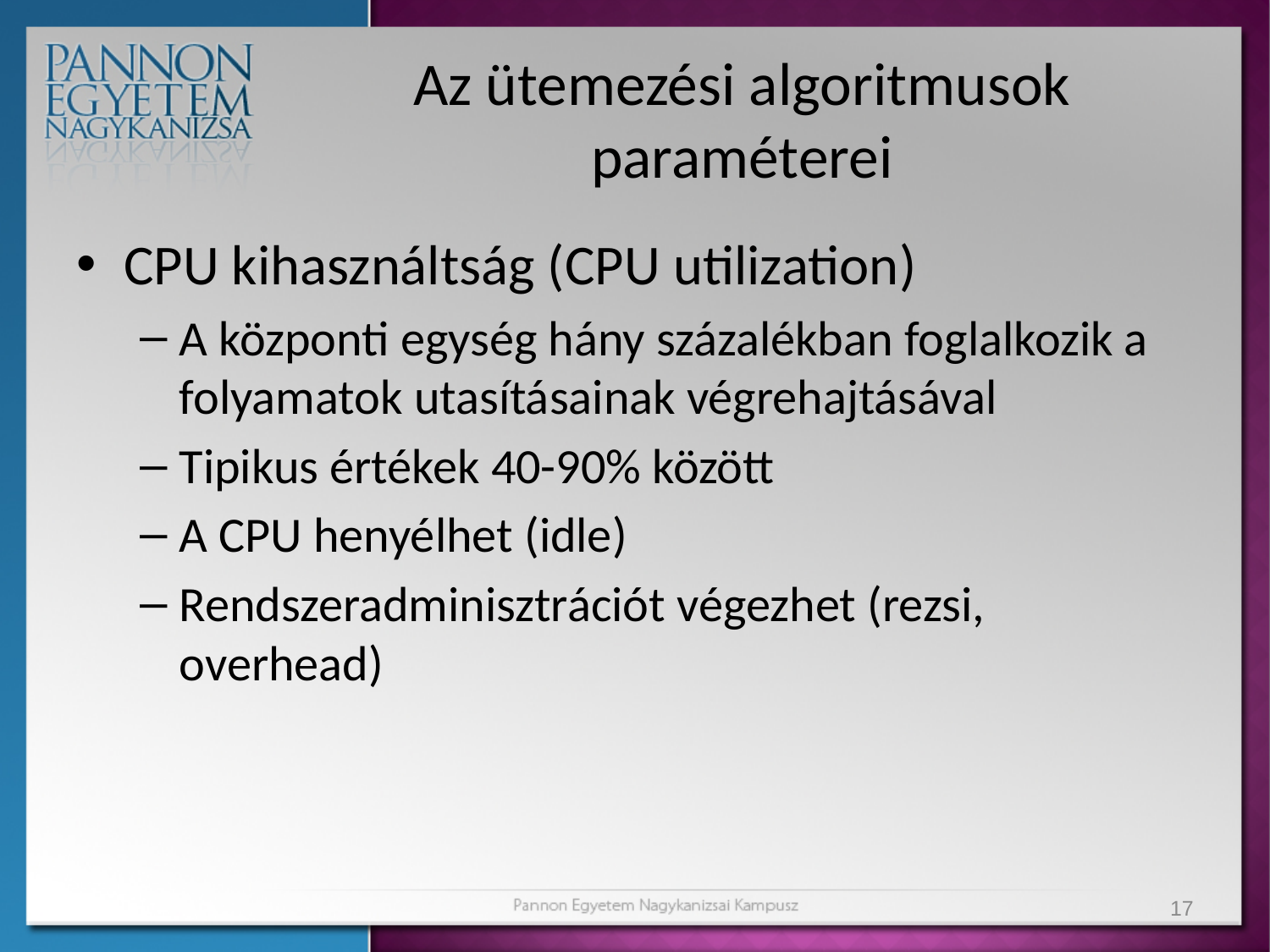

# Az ütemezési algoritmusok paraméterei
CPU kihasználtság (CPU utilization)
A központi egység hány százalékban foglalkozik a folyamatok utasításainak végrehajtásával
Tipikus értékek 40-90% között
A CPU henyélhet (idle)
Rendszeradminisztrációt végezhet (rezsi, overhead)
17